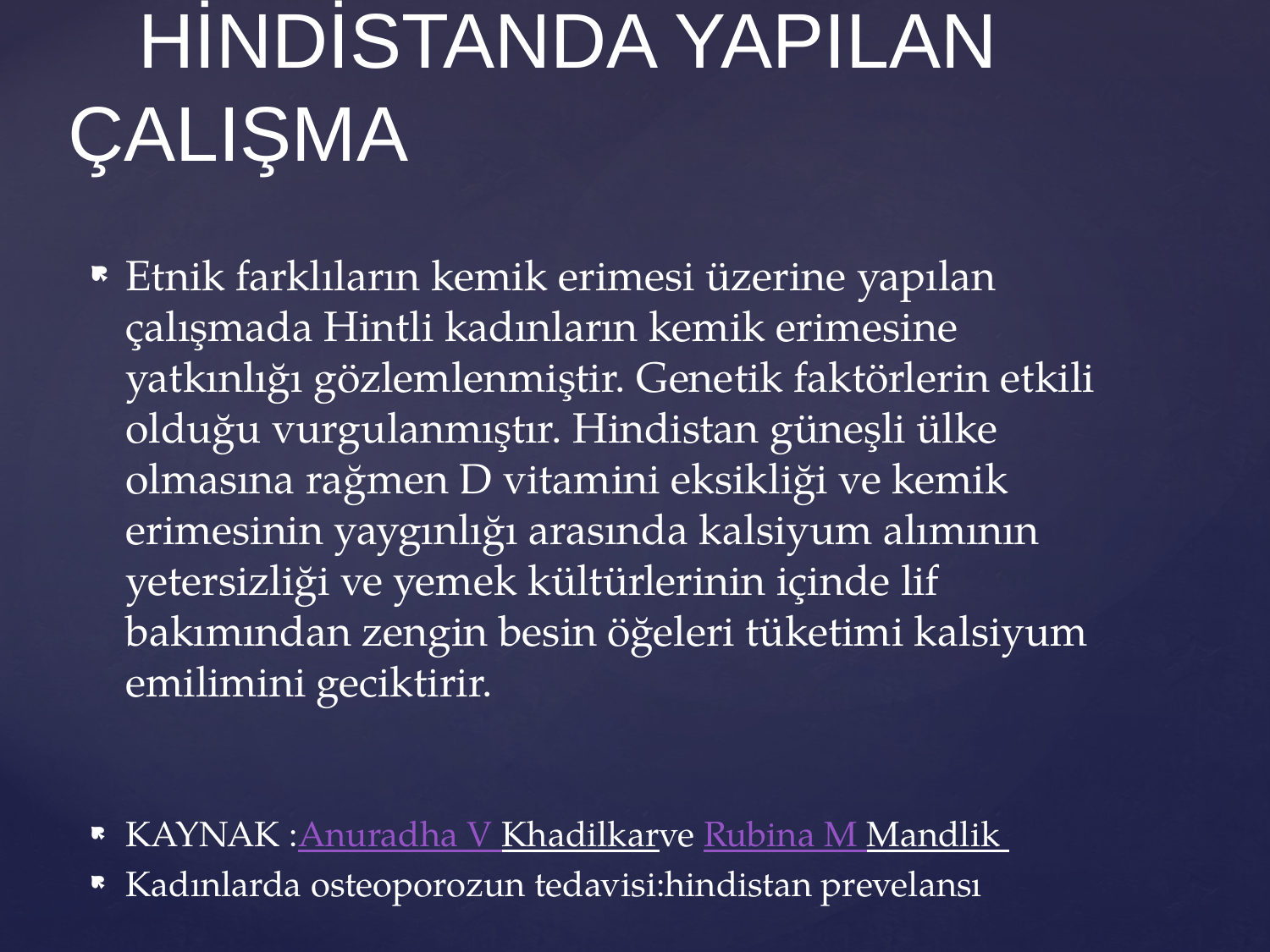

# HİNDİSTANDA YAPILAN ÇALIŞMA
Etnik farklıların kemik erimesi üzerine yapılan çalışmada Hintli kadınların kemik erimesine yatkınlığı gözlemlenmiştir. Genetik faktörlerin etkili olduğu vurgulanmıştır. Hindistan güneşli ülke olmasına rağmen D vitamini eksikliği ve kemik erimesinin yaygınlığı arasında kalsiyum alımının yetersizliği ve yemek kültürlerinin içinde lif bakımından zengin besin öğeleri tüketimi kalsiyum emilimini geciktirir.

KAYNAK :Anuradha V Khadilkarve Rubina M Mandlik
Kadınlarda osteoporozun tedavisi:hindistan prevelansı